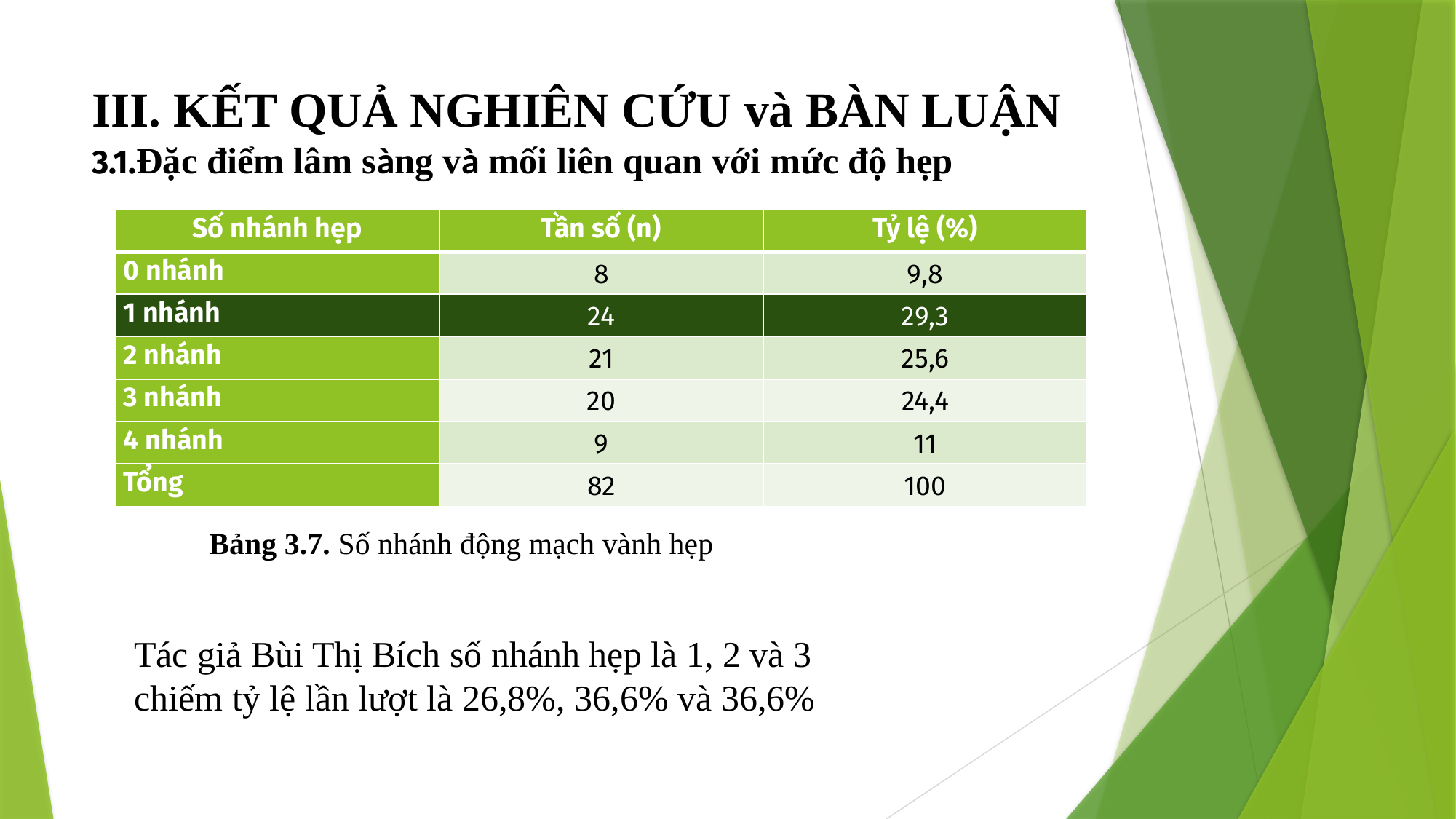

# III. KẾT QUẢ NGHIÊN CỨU và BÀN LUẬN 3.1.Đặc điểm lâm sàng và mối liên quan với mức độ hẹp
| Số nhánh hẹp | Tần số (n) | Tỷ lệ (%) |
| --- | --- | --- |
| 0 nhánh | 8 | 9,8 |
| 1 nhánh | 24 | 29,3 |
| 2 nhánh | 21 | 25,6 |
| 3 nhánh | 20 | 24,4 |
| 4 nhánh | 9 | 11 |
| Tổng | 82 | 100 |
Bảng 3.7. Số nhánh động mạch vành hẹp
Tác giả Bùi Thị Bích số nhánh hẹp là 1, 2 và 3 chiếm tỷ lệ lần lượt là 26,8%, 36,6% và 36,6%